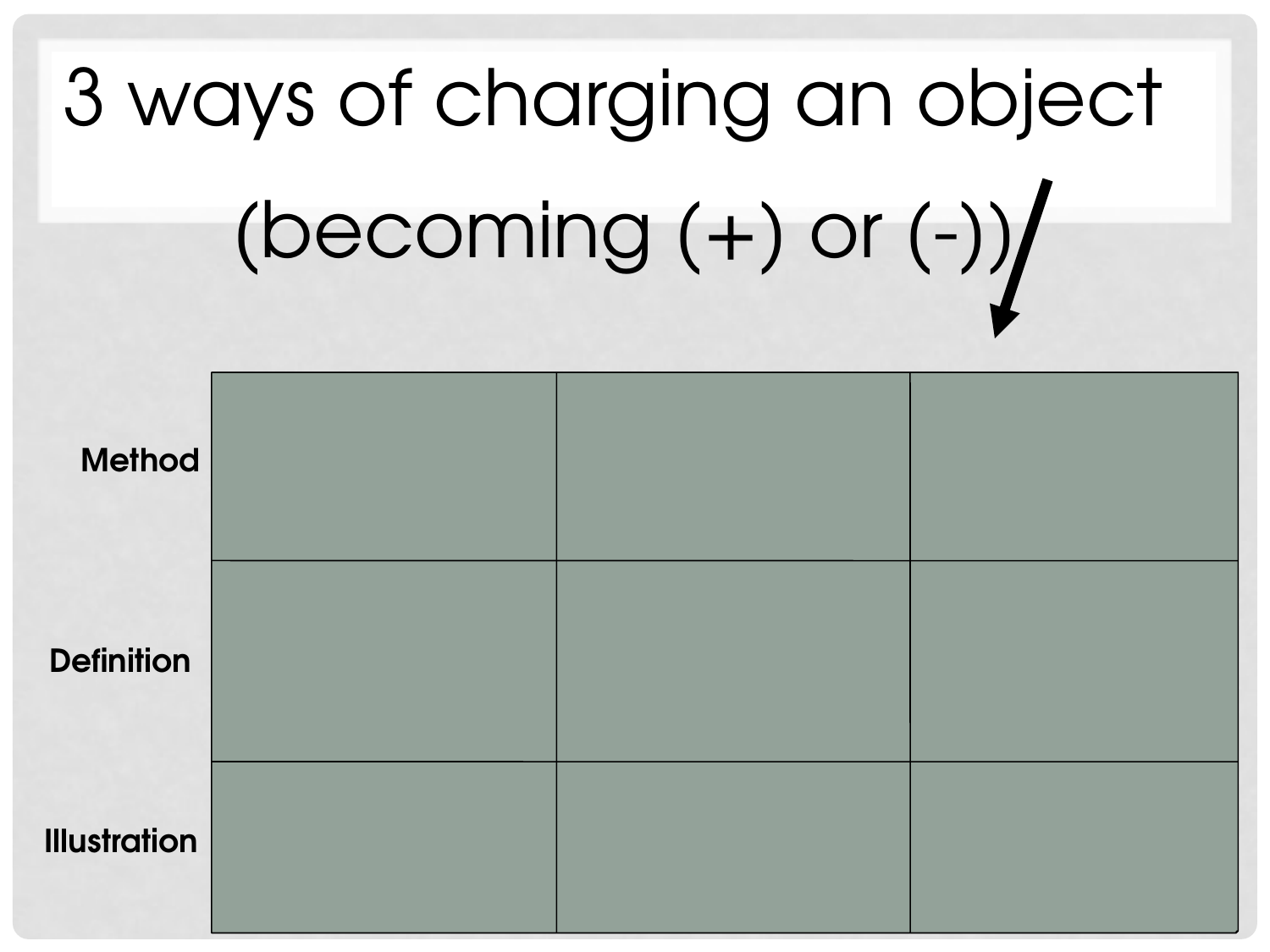

3 ways of charging an object
(becoming (+) or (-))

Method

Definition

Illustration